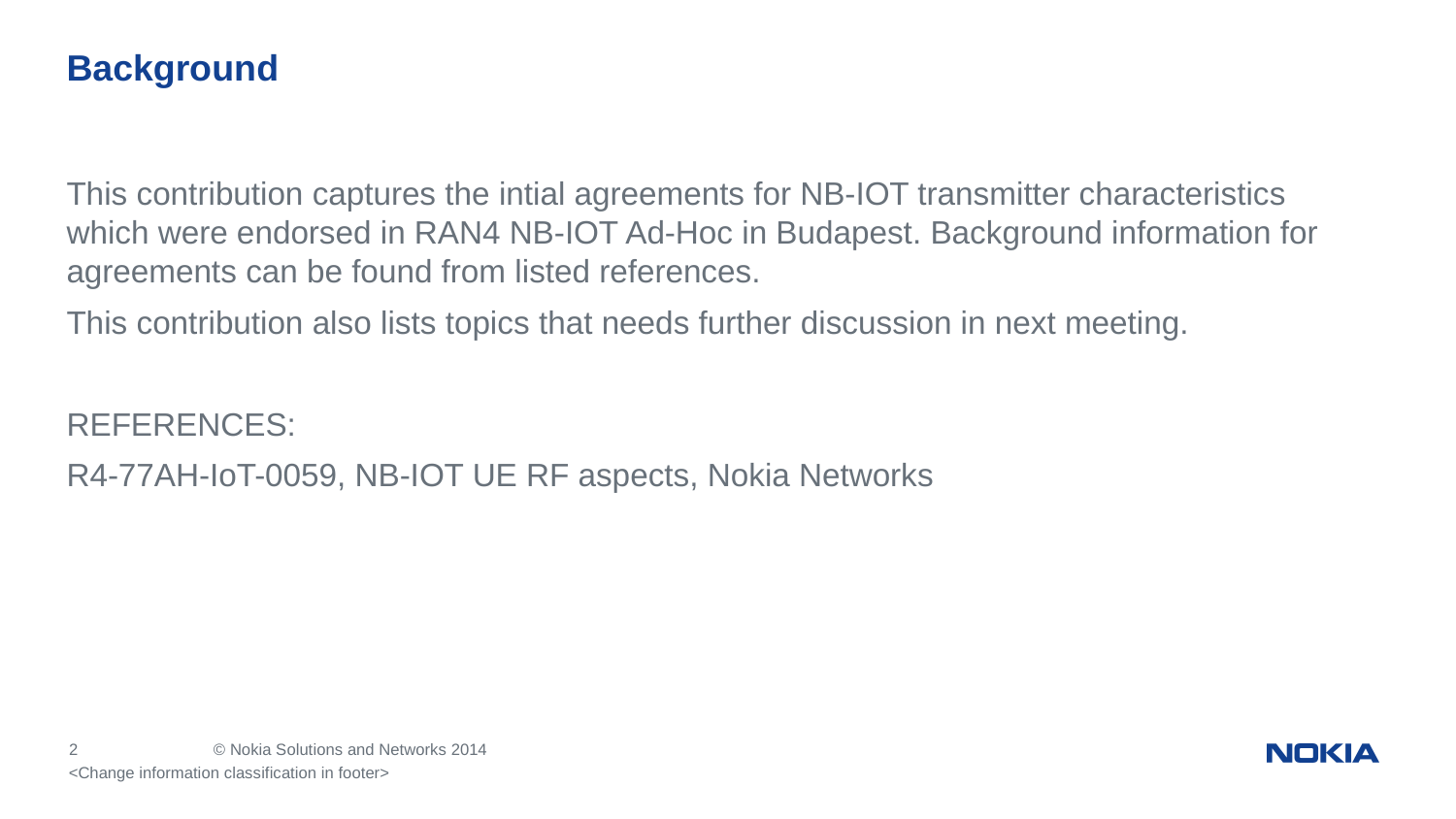

# Background
This contribution captures the intial agreements for NB-IOT transmitter characteristics which were endorsed in RAN4 NB-IOT Ad-Hoc in Budapest. Background information for agreements can be found from listed references.
This contribution also lists topics that needs further discussion in next meeting.

REFERENCES:
R4-77AH-IoT-0059, NB-IOT UE RF aspects, Nokia Networks

<Change information classification in footer>